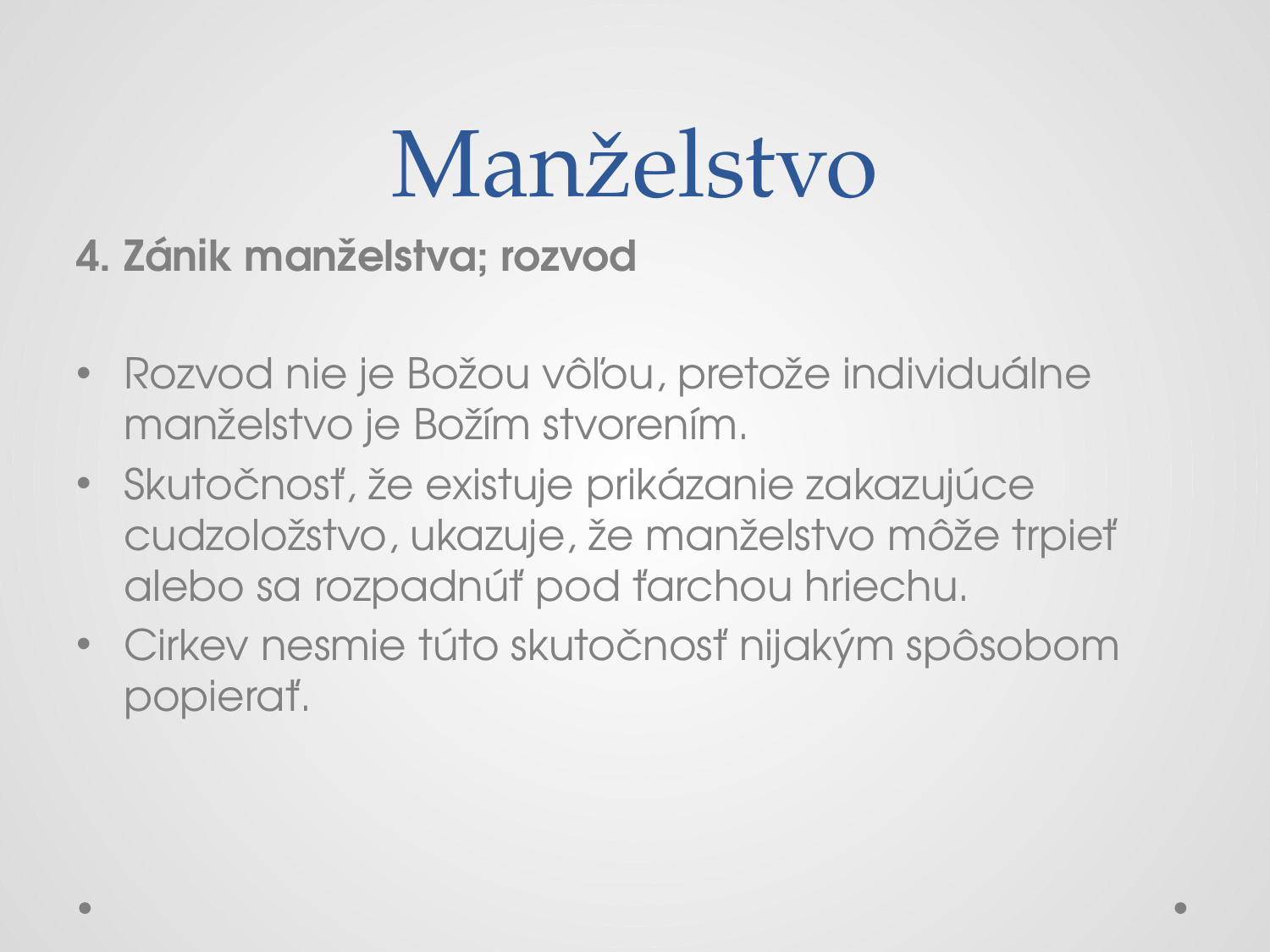

# Manželstvo
4. Zánik manželstva; rozvod

Rozvod nie je Božou vôľou, pretože individuálne manželstvo je Božím stvorením.
Skutočnosť, že existuje prikázanie zakazujúce cudzoložstvo, ukazuje, že manželstvo môže trpieť alebo sa rozpadnúť pod ťarchou hriechu.
Cirkev nesmie túto skutočnosť nijakým spôsobom popierať.